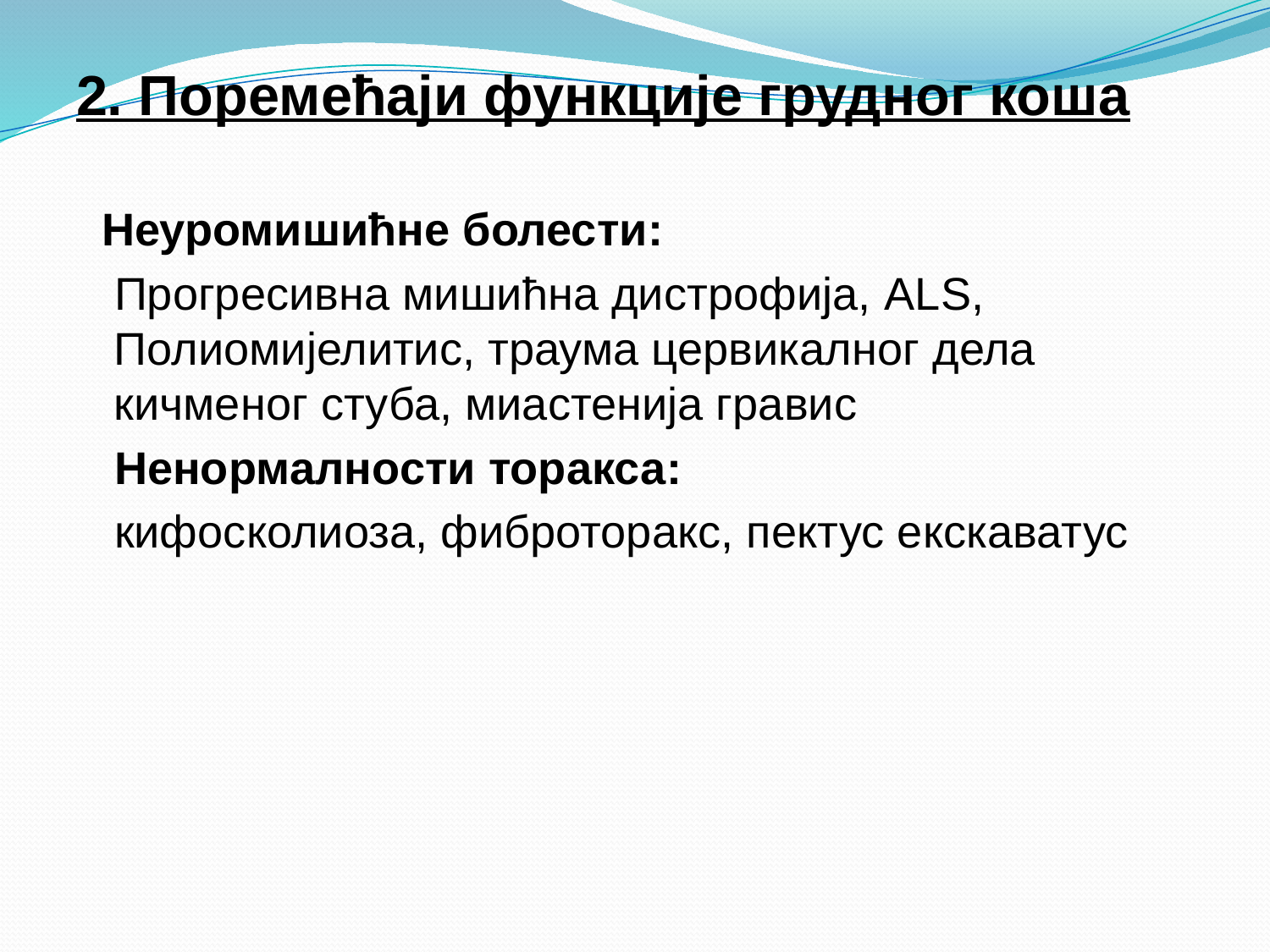

2. Поремећаји функције грудног коша

  Неуромишићне болести:
   Прогресивна мишићна дистрофија, ALS, Полиомијелитис, траума цервикалног дела кичменог стуба, миастенија гравис
   Ненормалности торакса:
   кифосколиоза, фиброторакс, пектус екскаватус